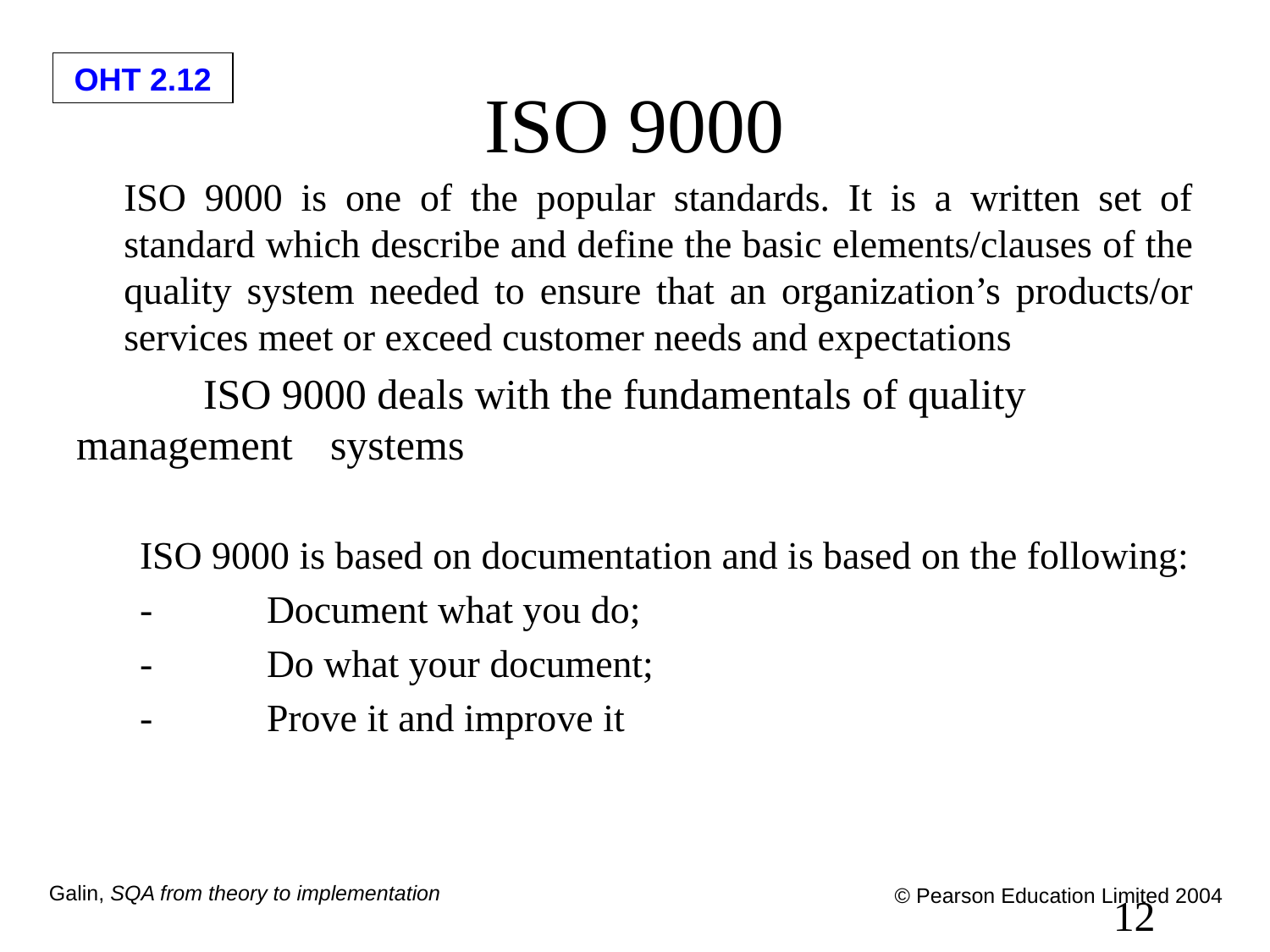

# ISO 9000
ISO 9000 is one of the popular standards. It is a written set of standard which describe and define the basic elements/clauses of the quality system needed to ensure that an organization’s products/or services meet or exceed customer needs and expectations
	ISO 9000 deals with the fundamentals of quality management 	systems

ISO 9000 is based on documentation and is based on the following:
	-	Document what you do;
	-	Do what your document;
	-	Prove it and improve it

12